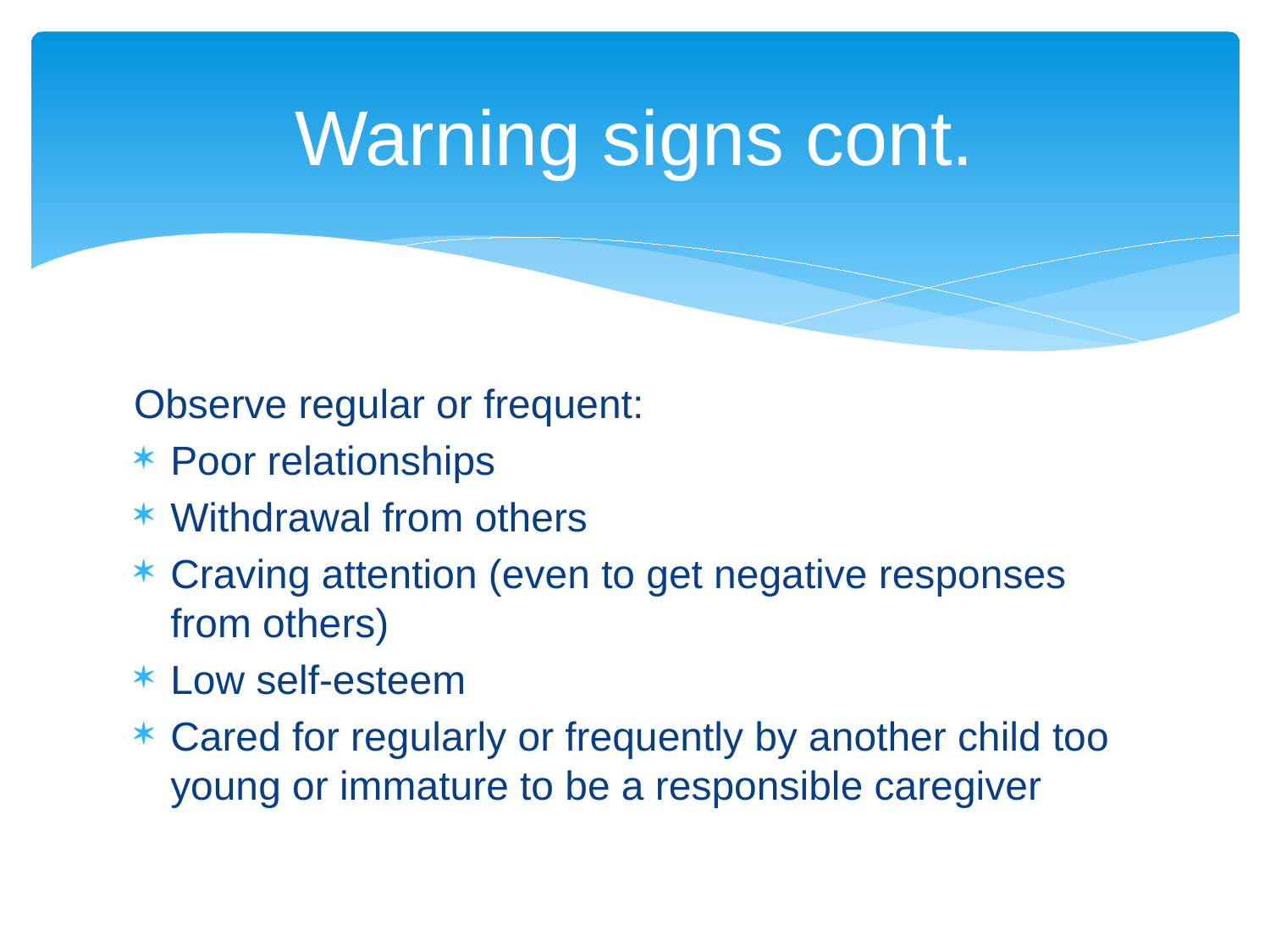

# Warning signs cont.
Observe regular or frequent:
Poor relationships
Withdrawal from others
Craving attention (even to get negative responses from others)
Low self-esteem
Cared for regularly or frequently by another child too young or immature to be a responsible caregiver